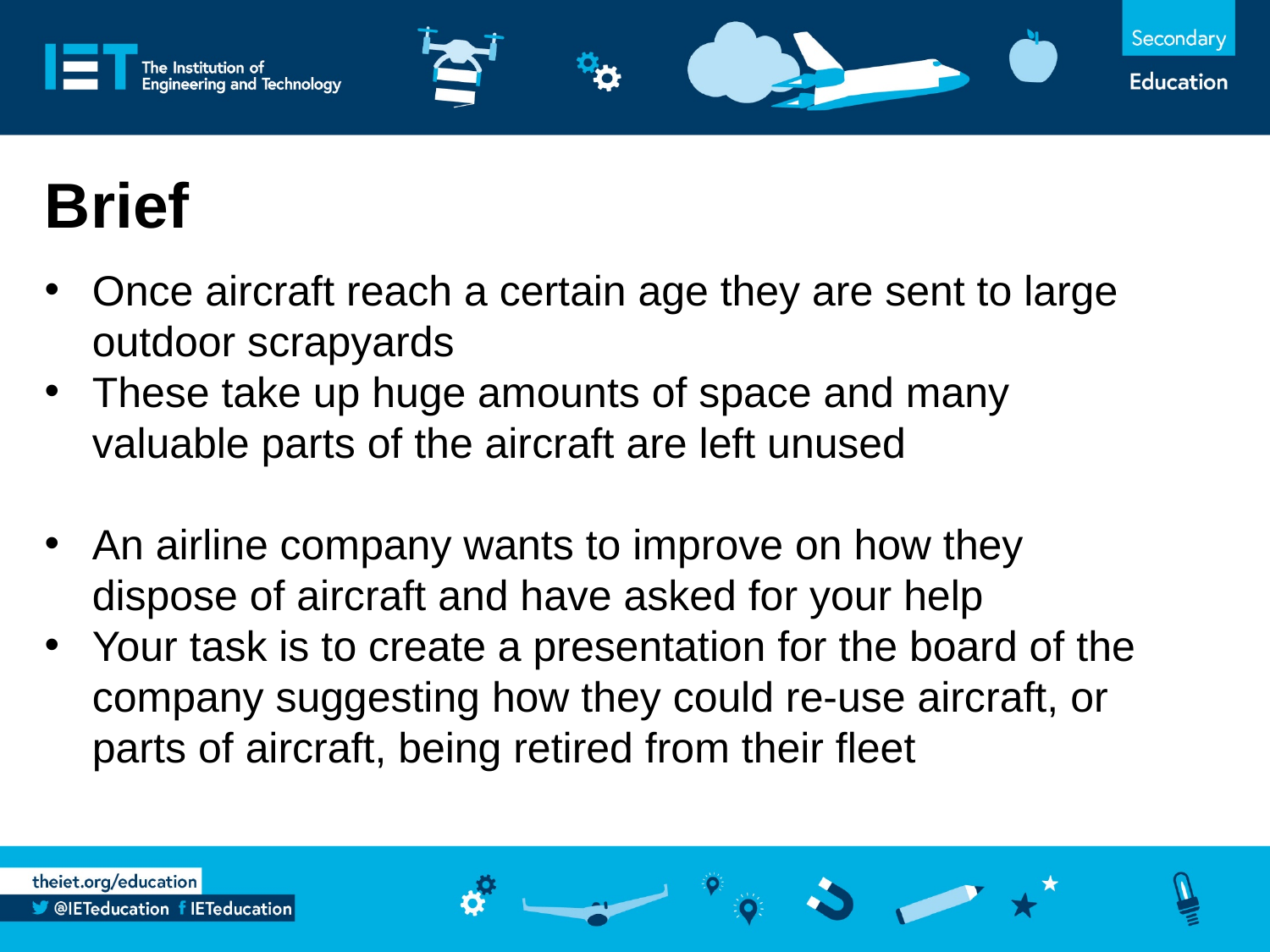

# Brief
Once aircraft reach a certain age they are sent to large outdoor scrapyards
These take up huge amounts of space and many valuable parts of the aircraft are left unused

An airline company wants to improve on how they dispose of aircraft and have asked for your help
Your task is to create a presentation for the board of the company suggesting how they could re-use aircraft, or parts of aircraft, being retired from their fleet